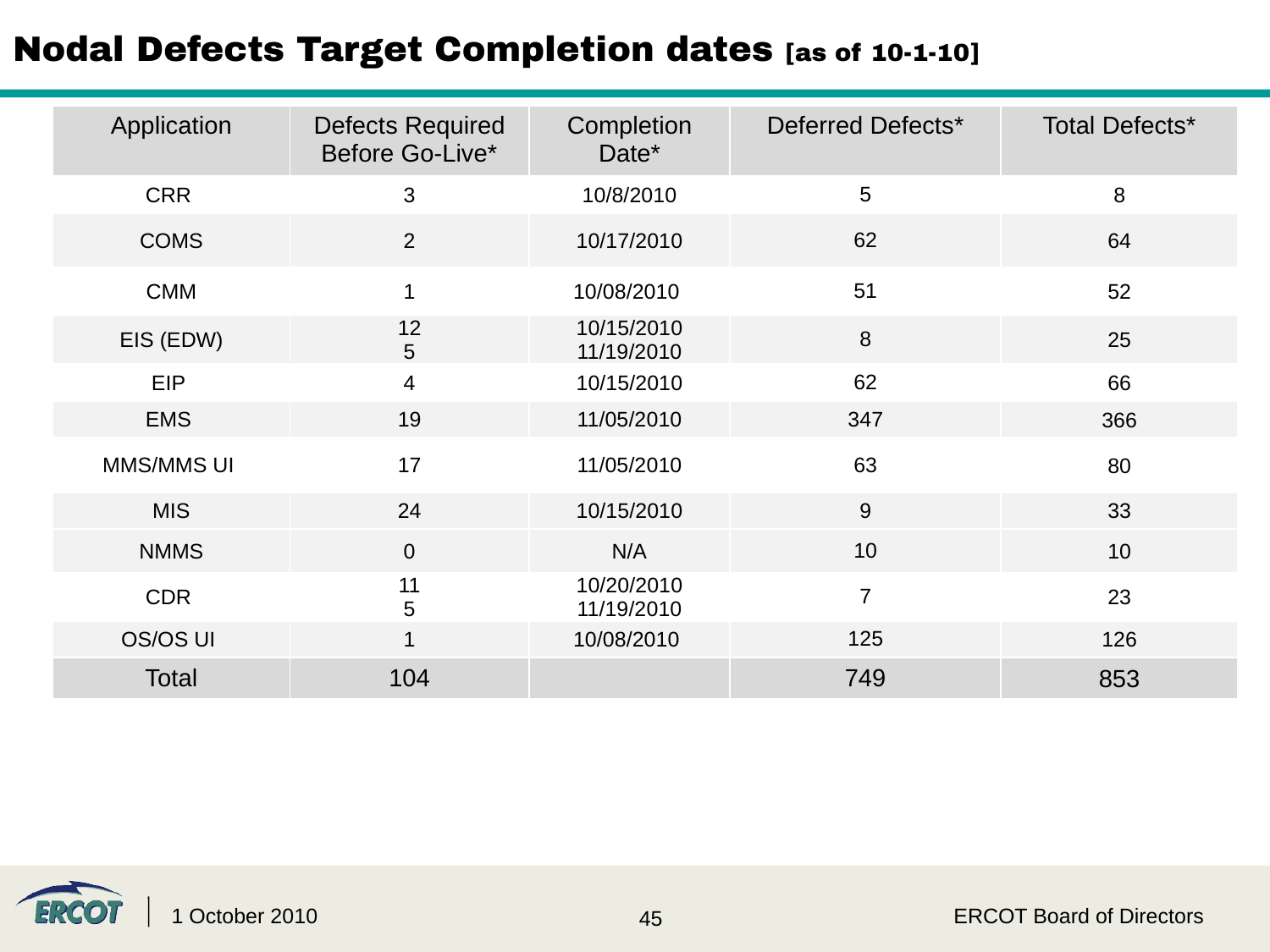

# Nodal Defects Target Completion dates [as of 10-1-10]
| Application | Defects Required Before Go-Live\* | Completion Date\* | Deferred Defects\* | Total Defects\* |
| --- | --- | --- | --- | --- |
| CRR | 3 | 10/8/2010 | 5 | 8 |
| COMS | 2 | 10/17/2010 | 62 | 64 |
| CMM | 1 | 10/08/2010 | 51 | 52 |
| EIS (EDW) | 12 5 | 10/15/2010 11/19/2010 | 8 | 25 |
| EIP | 4 | 10/15/2010 | 62 | 66 |
| EMS | 19 | 11/05/2010 | 347 | 366 |
| MMS/MMS UI | 17 | 11/05/2010 | 63 | 80 |
| MIS | 24 | 10/15/2010 | 9 | 33 |
| NMMS | 0 | N/A | 10 | 10 |
| CDR | 11 5 | 10/20/2010 11/19/2010 | 7 | 23 |
| OS/OS UI | 1 | 10/08/2010 | 125 | 126 |
| Total | 104 |  | 749 | 853 |

1 October 2010
ERCOT Board of Directors